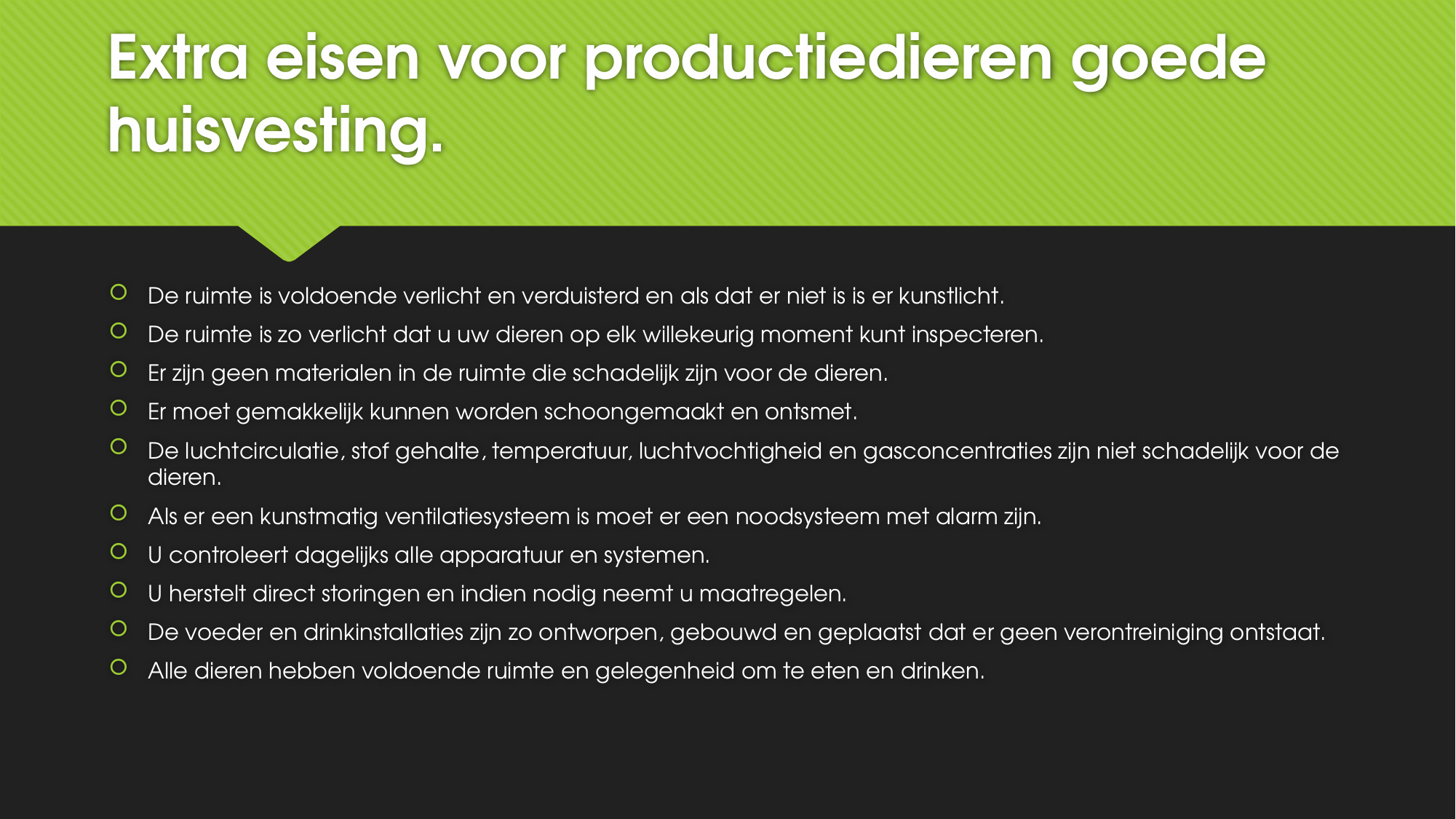

# Extra eisen voor productiedieren goede huisvesting.
De ruimte is voldoende verlicht en verduisterd en als dat er niet is is er kunstlicht.
De ruimte is zo verlicht dat u uw dieren op elk willekeurig moment kunt inspecteren.
Er zijn geen materialen in de ruimte die schadelijk zijn voor de dieren.
Er moet gemakkelijk kunnen worden schoongemaakt en ontsmet.
De luchtcirculatie, stof gehalte, temperatuur, luchtvochtigheid en gasconcentraties zijn niet schadelijk voor de dieren.
Als er een kunstmatig ventilatiesysteem is moet er een noodsysteem met alarm zijn.
U controleert dagelijks alle apparatuur en systemen.
U herstelt direct storingen en indien nodig neemt u maatregelen.
De voeder en drinkinstallaties zijn zo ontworpen, gebouwd en geplaatst dat er geen verontreiniging ontstaat.
Alle dieren hebben voldoende ruimte en gelegenheid om te eten en drinken.